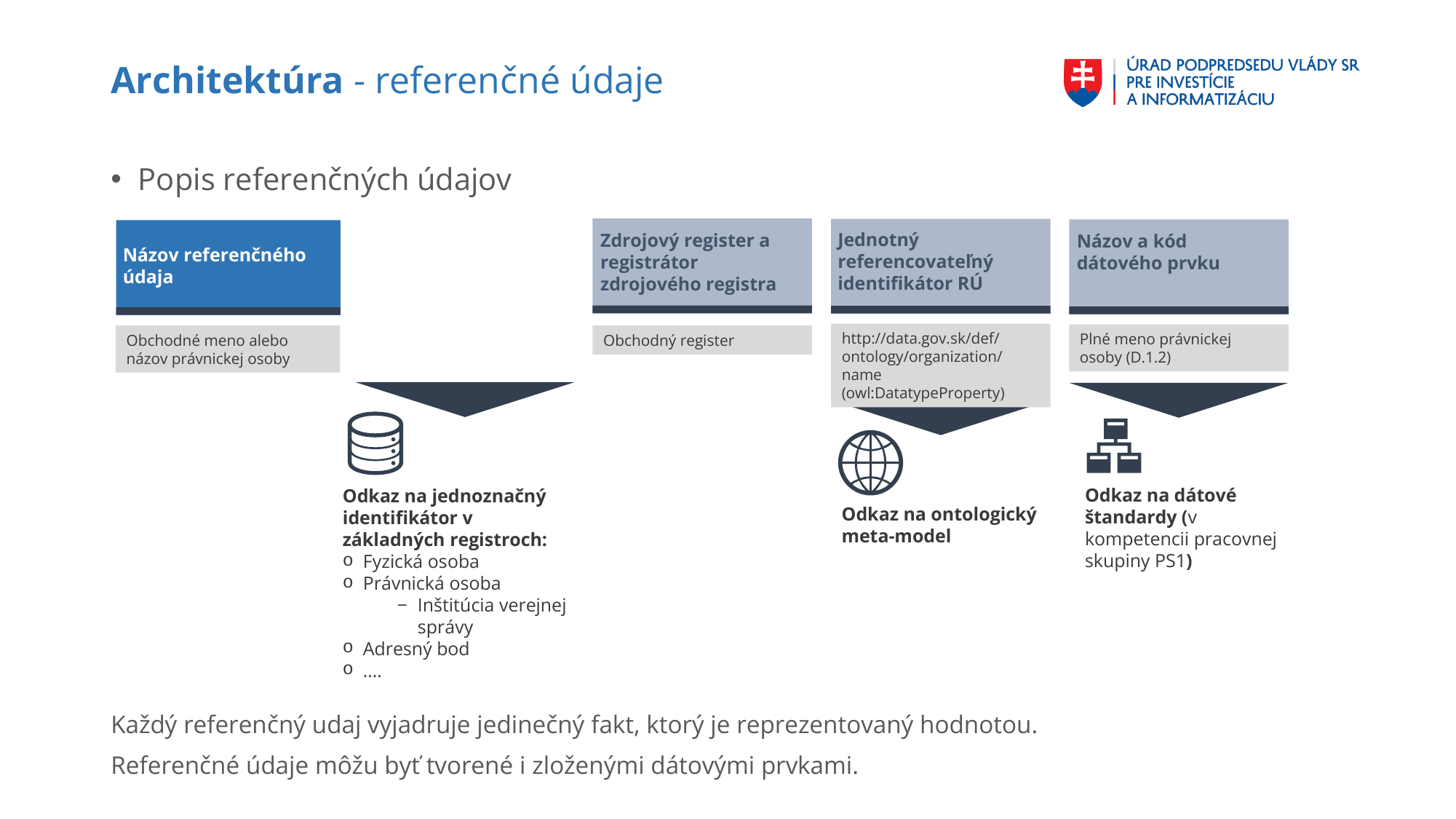

# Architektúra - referenčné údaje
Popis referenčných údajov

Zdrojový register a registrátor zdrojového registra

Jednotný referencovateľný identifikátor RÚ

Názov a kód dátového prvku

Názov referenčného údaja
http://data.gov.sk/def/ontology/organization/name
(owl:DatatypeProperty)
Plné meno právnickej osoby (D.1.2)
Obchodné meno alebo názov právnickej osoby
Obchodný register

Odkaz na dátové štandardy (v kompetencii pracovnej skupiny PS1)
Odkaz na jednoznačný identifikátor v základných registroch:
Fyzická osoba
Právnická osoba
Inštitúcia verejnej správy
Adresný bod
....
Odkaz na ontologický meta-model
Každý referenčný udaj vyjadruje jedinečný fakt, ktorý je reprezentovaný hodnotou.
Referenčné údaje môžu byť tvorené i zloženými dátovými prvkami.